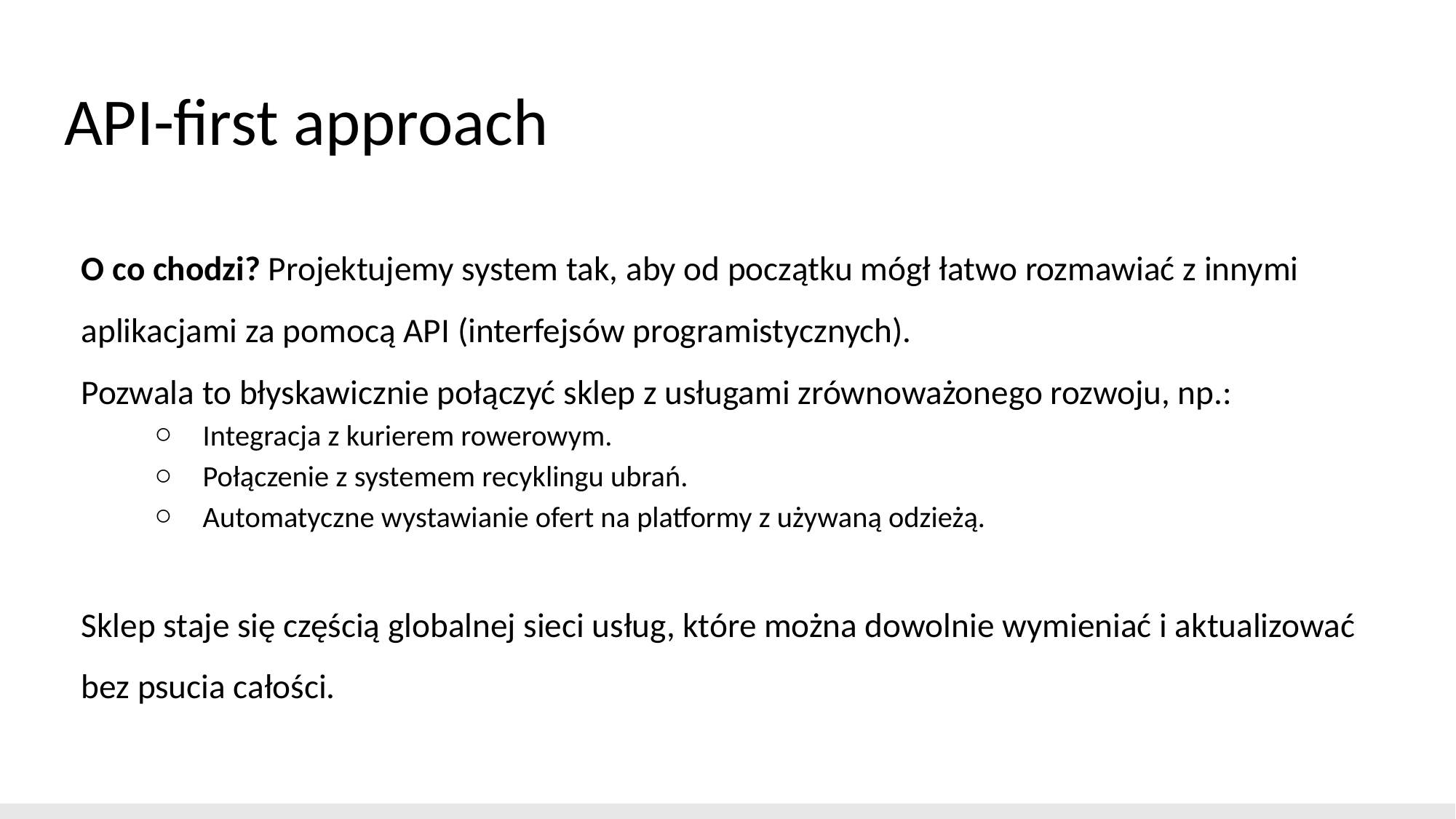

# API-first approach
O co chodzi? Projektujemy system tak, aby od początku mógł łatwo rozmawiać z innymi aplikacjami za pomocą API (interfejsów programistycznych).
Pozwala to błyskawicznie połączyć sklep z usługami zrównoważonego rozwoju, np.:
Integracja z kurierem rowerowym.
Połączenie z systemem recyklingu ubrań.
Automatyczne wystawianie ofert na platformy z używaną odzieżą.

Sklep staje się częścią globalnej sieci usług, które można dowolnie wymieniać i aktualizować bez psucia całości.